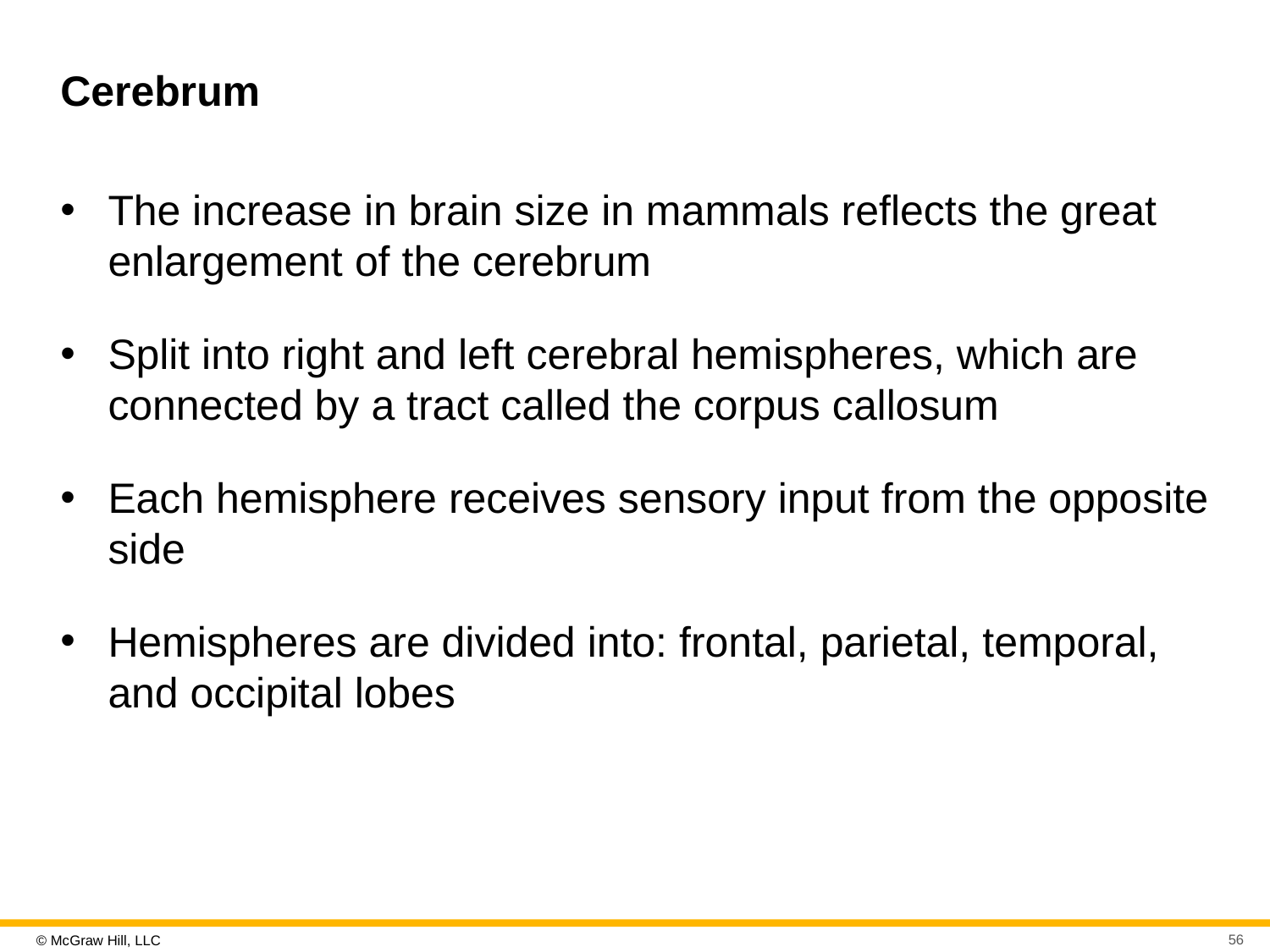

# Cerebrum
The increase in brain size in mammals reflects the great enlargement of the cerebrum
Split into right and left cerebral hemispheres, which are connected by a tract called the corpus callosum
Each hemisphere receives sensory input from the opposite side
Hemispheres are divided into: frontal, parietal, temporal, and occipital lobes
56